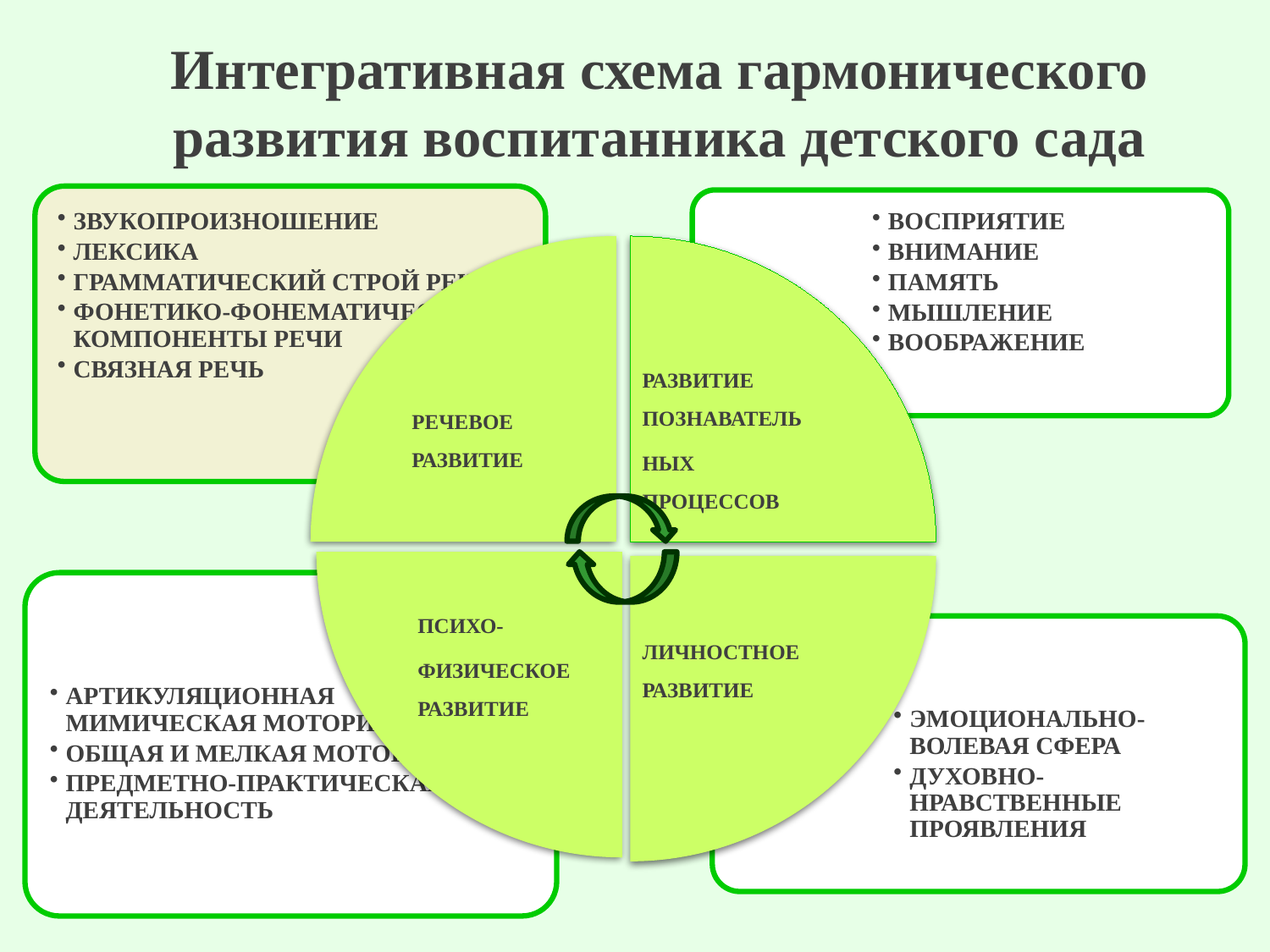

# Интегративная схема гармонического развития воспитанника детского сада
ЭМОЦИОНАЛЬНО-ВОЛЕВАЯ СФЕРА
ДУХОВНО-НРАВСТВЕННЫЕ ПРОЯВЛЕНИЯ
АРТИКУЛЯЦИОННАЯ      МИМИЧЕСКАЯ МОТОРИКА
ОБЩАЯ И МЕЛКАЯ МОТОРИКА
ПРЕДМЕТНО-ПРАКТИЧЕСКАЯ ДЕЯТЕЛЬНОСТЬ
ВОСПРИЯТИЕ
ВНИМАНИЕ
ПАМЯТЬ
МЫШЛЕНИЕ
ВООБРАЖЕНИЕ
ЗВУКОПРОИЗНОШЕНИЕ
ЛЕКСИКА
ГРАММАТИЧЕСКИЙ СТРОЙ РЕЧИ
ФОНЕТИКО-ФОНЕМАТИЧЕСКИЕ КОМПОНЕНТЫ РЕЧИ
СВЯЗНАЯ РЕЧЬ

РЕЧЕВОЕ РАЗВИТИЕ
РАЗВИТИЕ ПОЗНАВАТЕЛЬ
НЫХ ПРОЦЕССОВ
ЛИЧНОСТНОЕ   РАЗВИТИЕ
ПСИХО-
ФИЗИЧЕСКОЕ РАЗВИТИЕ